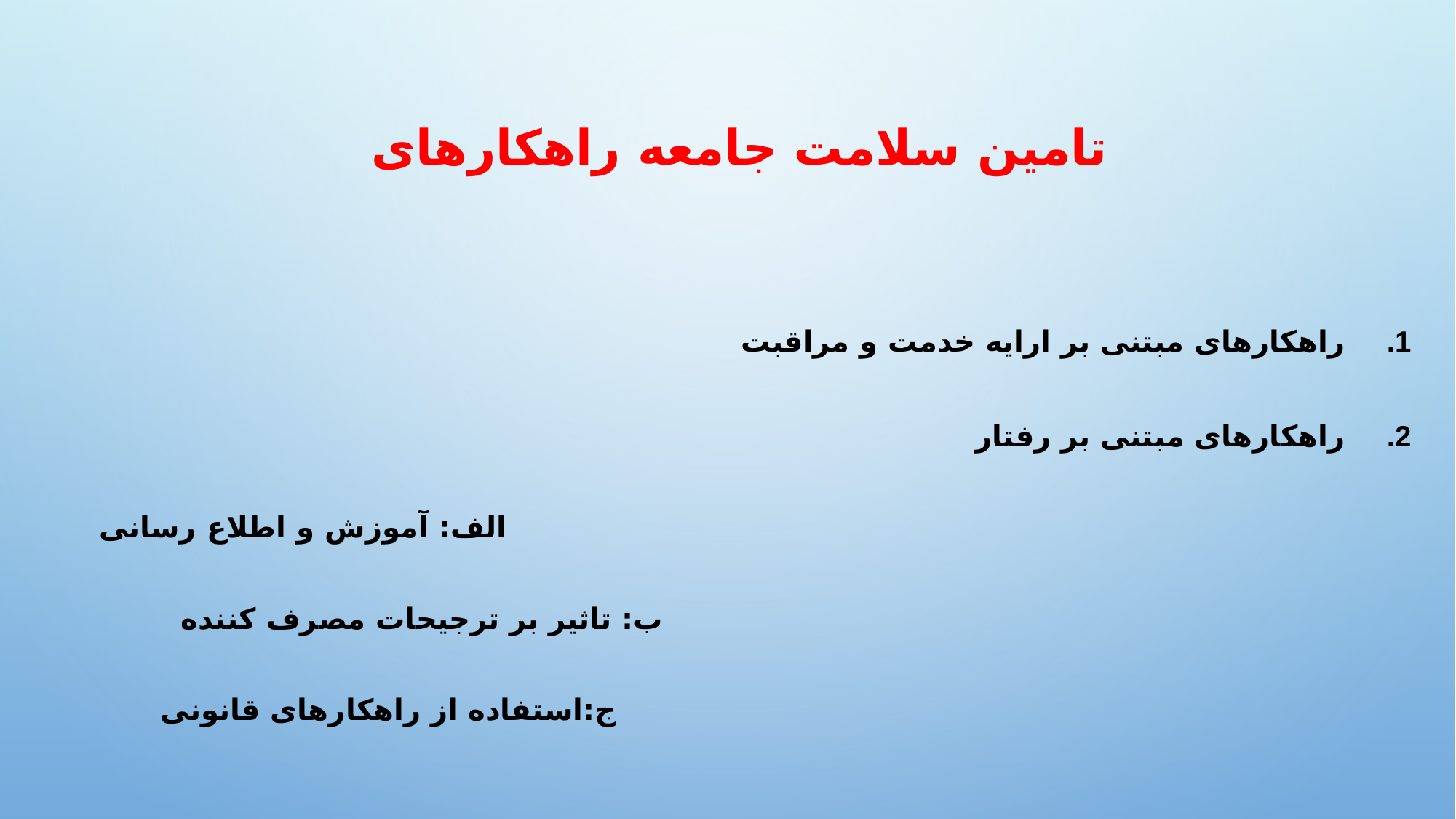

# تامین سلامت جامعه راهکارهای
راهکارهای مبتنی بر ارایه خدمت و مراقبت
راهکارهای مبتنی بر رفتار
	الف: آموزش و اطلاع رسانی
        ب: تاثیر بر ترجیحات مصرف کننده
      ج:استفاده از راهکارهای قانونی